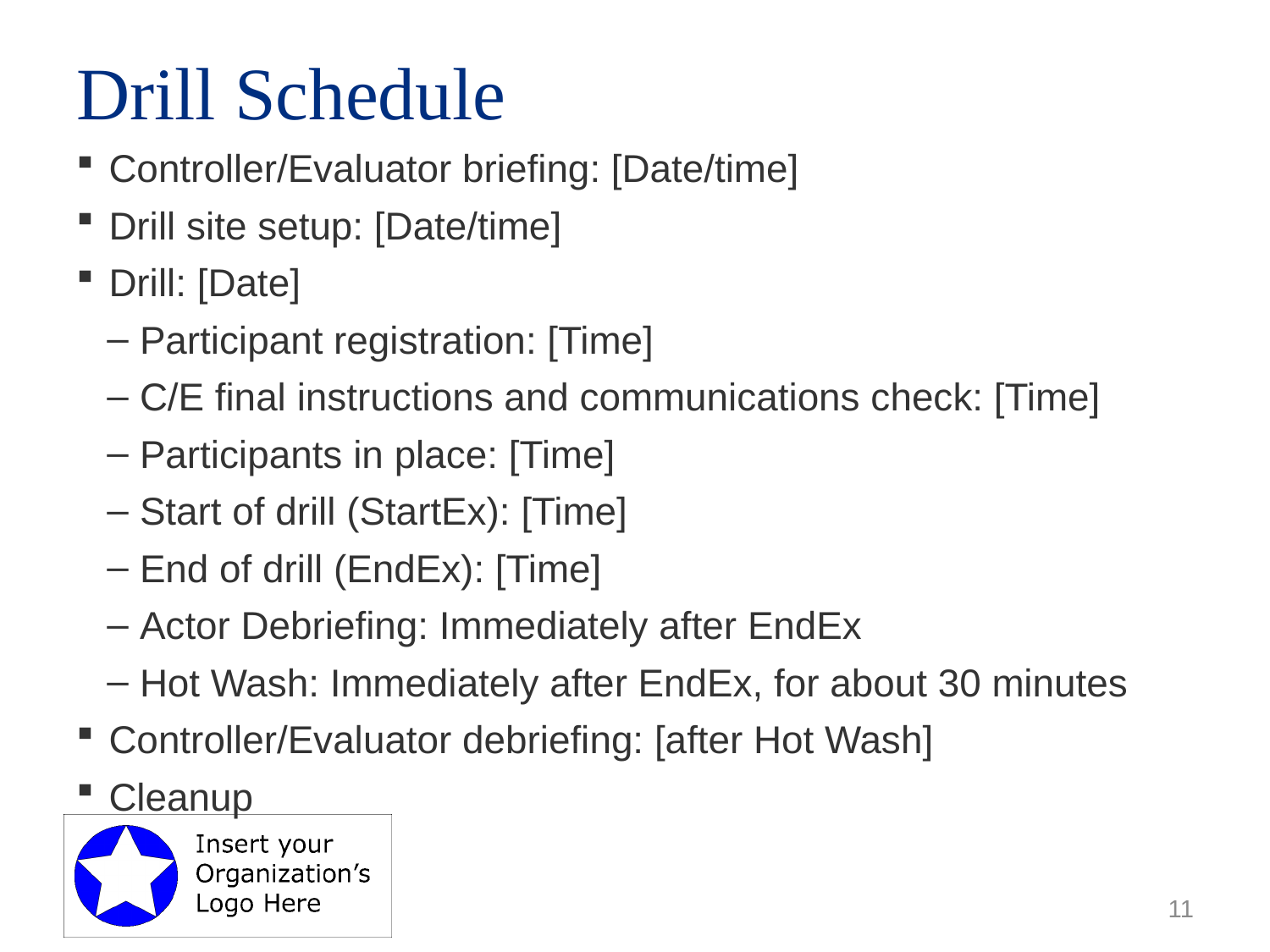

# Drill Schedule
Controller/Evaluator briefing: [Date/time]
Drill site setup: [Date/time]
Drill: [Date]
Participant registration: [Time]
C/E final instructions and communications check: [Time]
Participants in place: [Time]
Start of drill (StartEx): [Time]
End of drill (EndEx): [Time]
Actor Debriefing: Immediately after EndEx
Hot Wash: Immediately after EndEx, for about 30 minutes
Controller/Evaluator debriefing: [after Hot Wash]
Cleanup
11